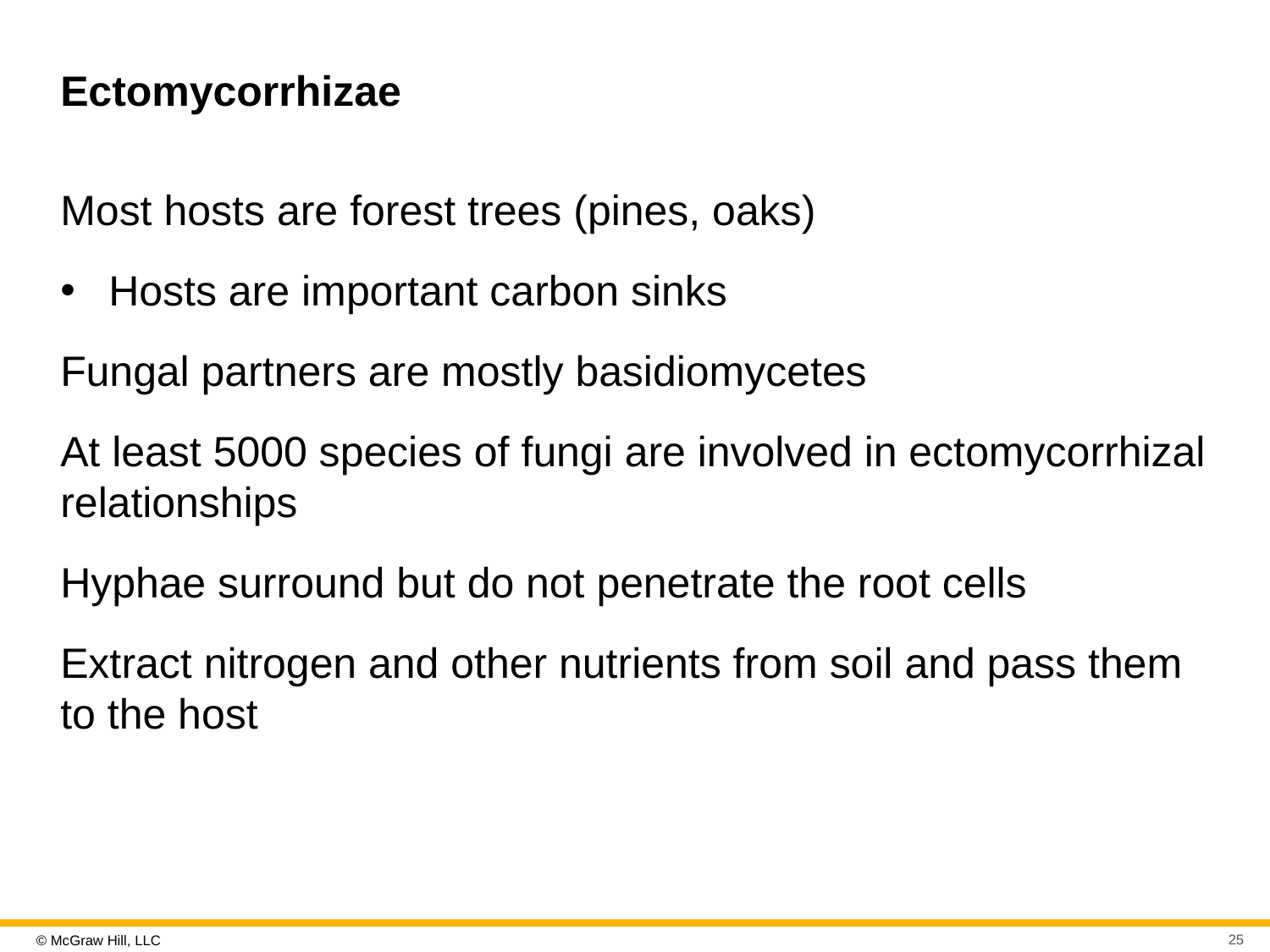

# Ectomycorrhizae
Most hosts are forest trees (pines, oaks)
Hosts are important carbon sinks
Fungal partners are mostly basidiomycetes
At least 5000 species of fungi are involved in ectomycorrhizal relationships
Hyphae surround but do not penetrate the root cells
Extract nitrogen and other nutrients from soil and pass them to the host
25